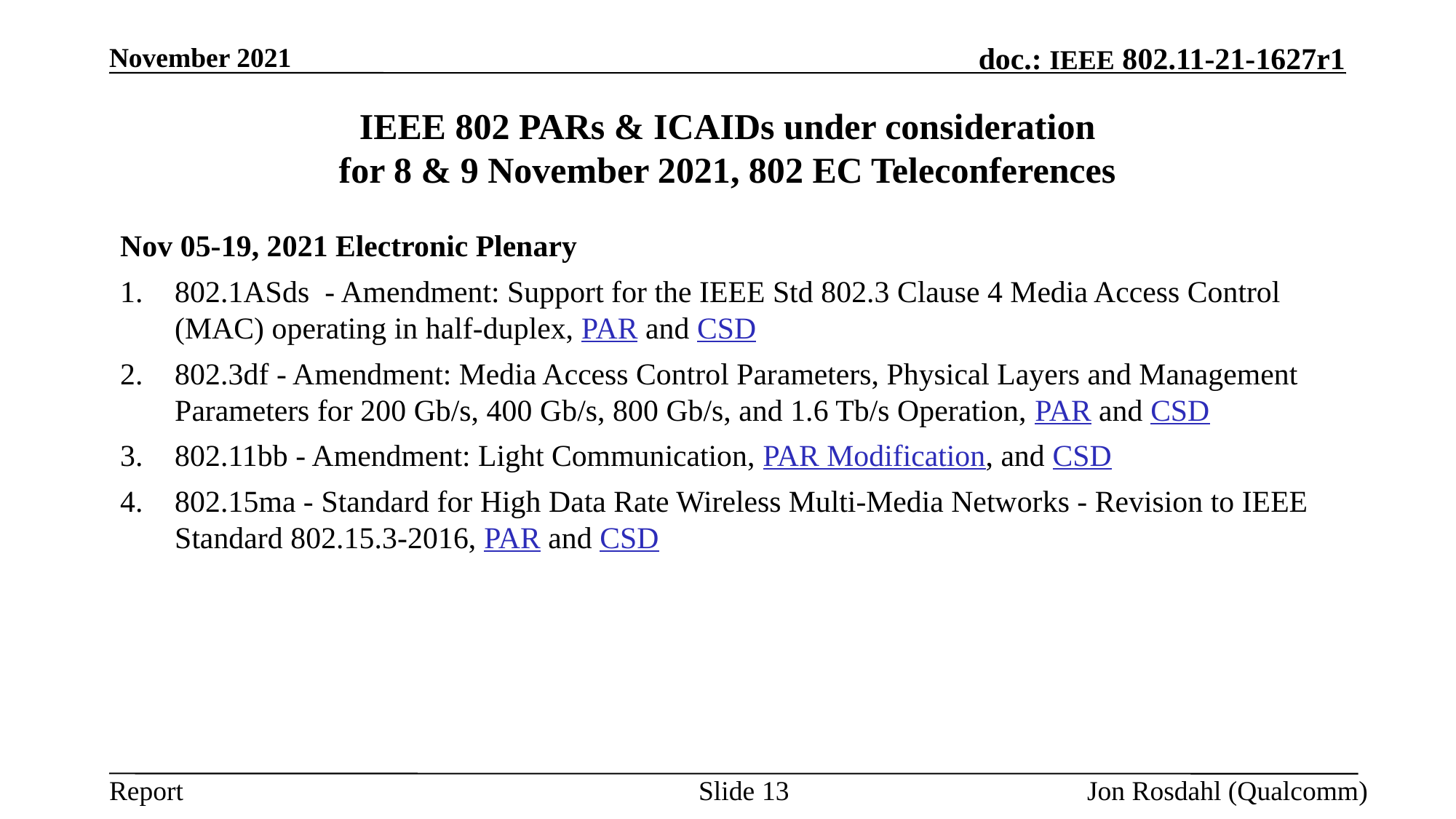

November 2021
# IEEE 802 PARs & ICAIDs under consideration for 8 & 9 November 2021, 802 EC Teleconferences
Nov 05-19, 2021 Electronic Plenary
802.1ASds  - Amendment: Support for the IEEE Std 802.3 Clause 4 Media Access Control (MAC) operating in half-duplex, PAR and CSD
802.3df - Amendment: Media Access Control Parameters, Physical Layers and Management Parameters for 200 Gb/s, 400 Gb/s, 800 Gb/s, and 1.6 Tb/s Operation, PAR and CSD
802.11bb - Amendment: Light Communication, PAR Modification, and CSD
802.15ma - Standard for High Data Rate Wireless Multi-Media Networks - Revision to IEEE Standard 802.15.3-2016, PAR and CSD

Slide 13
Jon Rosdahl (Qualcomm)